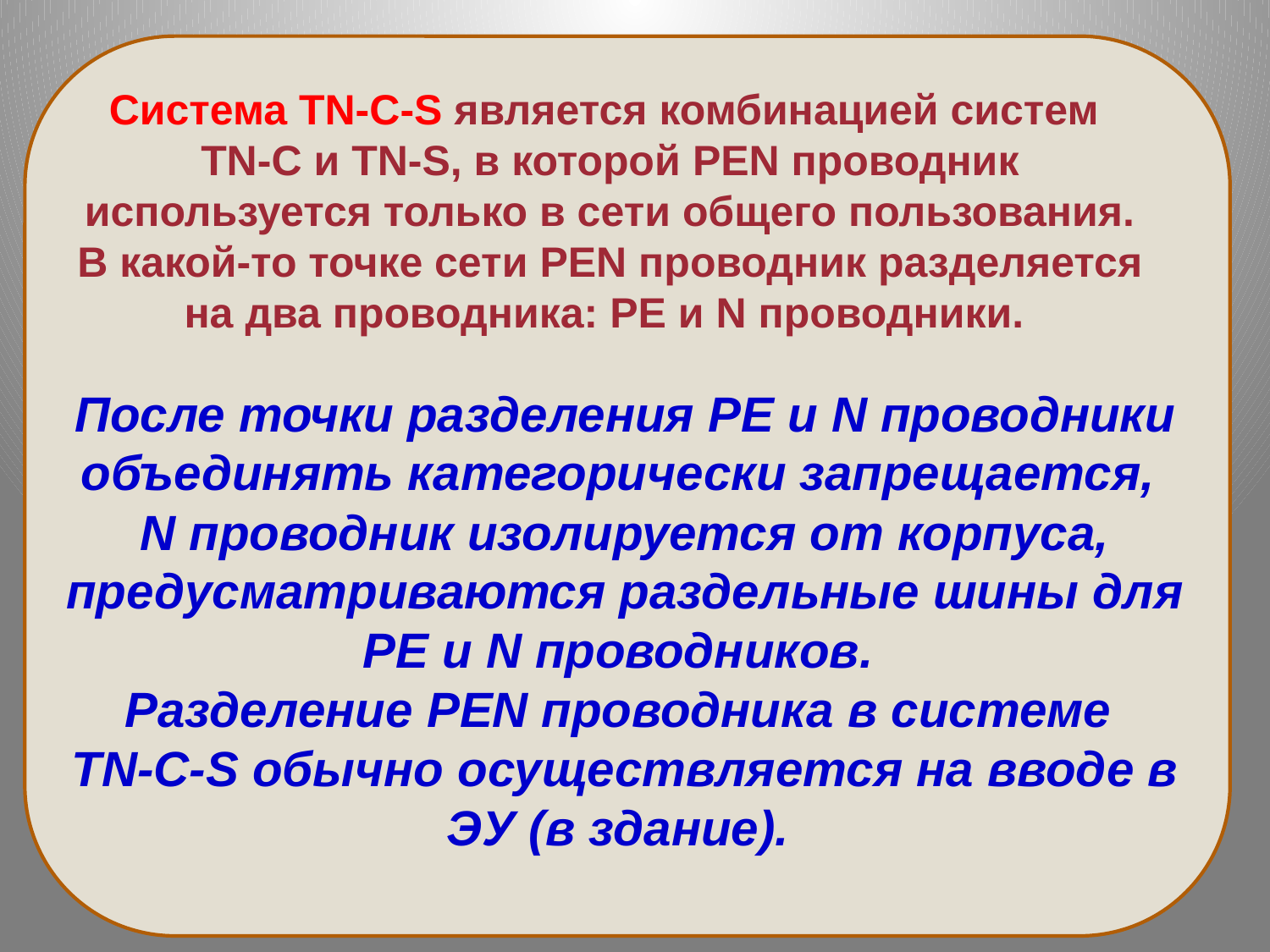

Система TN-C-S является комбинацией систем
TN-C и TN-S, в которой PEN проводник используется только в сети общего пользования. В какой-то точке сети PEN проводник разделяется на два проводника: PE и N проводники.
После точки разделения PE и N проводники объединять категорически запрещается,
N проводник изолируется от корпуса, предусматриваются раздельные шины для PE и N проводников.
Разделение PEN проводника в системе
TN-C-S обычно осуществляется на вводе в ЭУ (в здание).